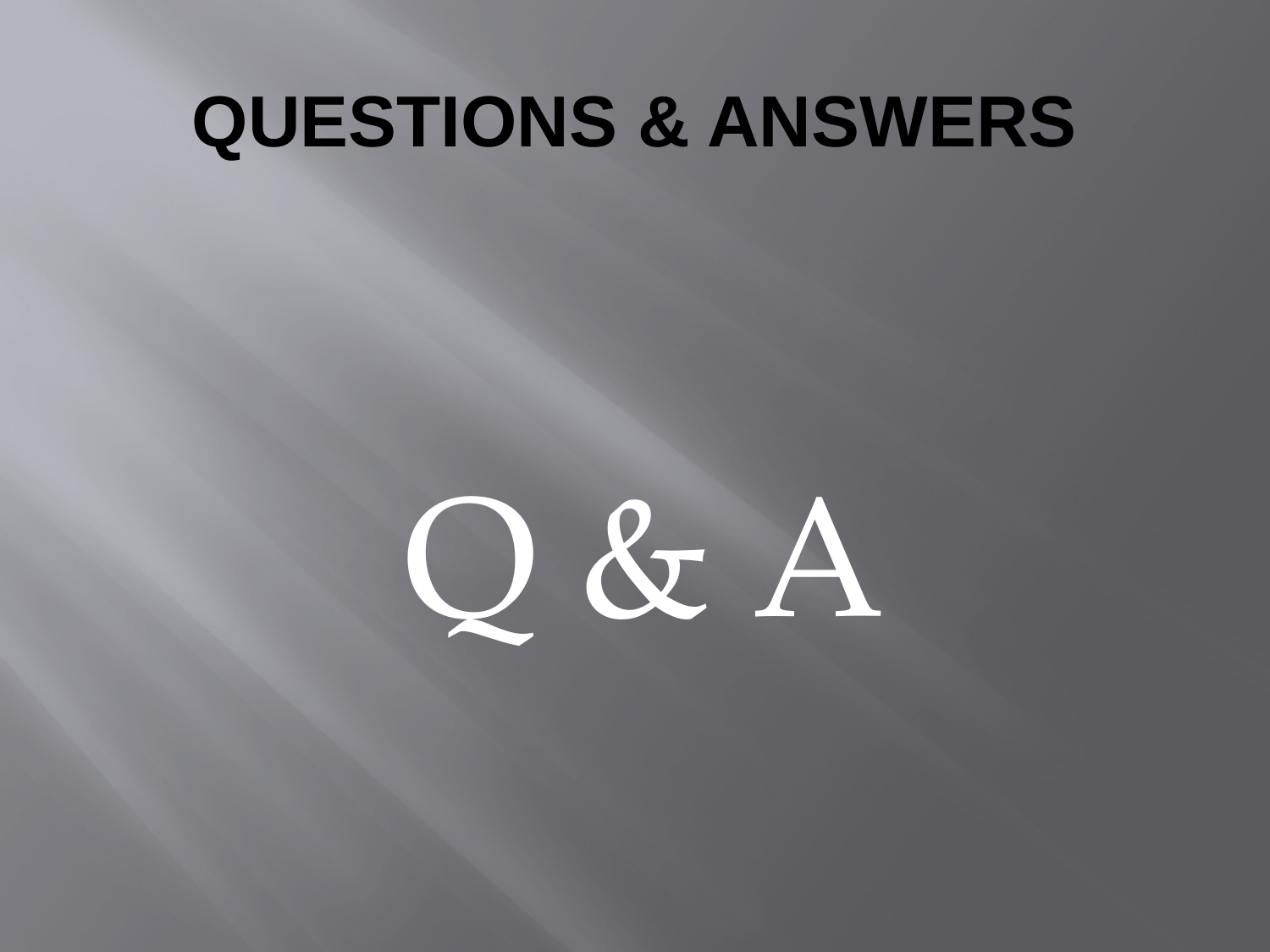

# QUESTIONS & ANSWERS
Q & A